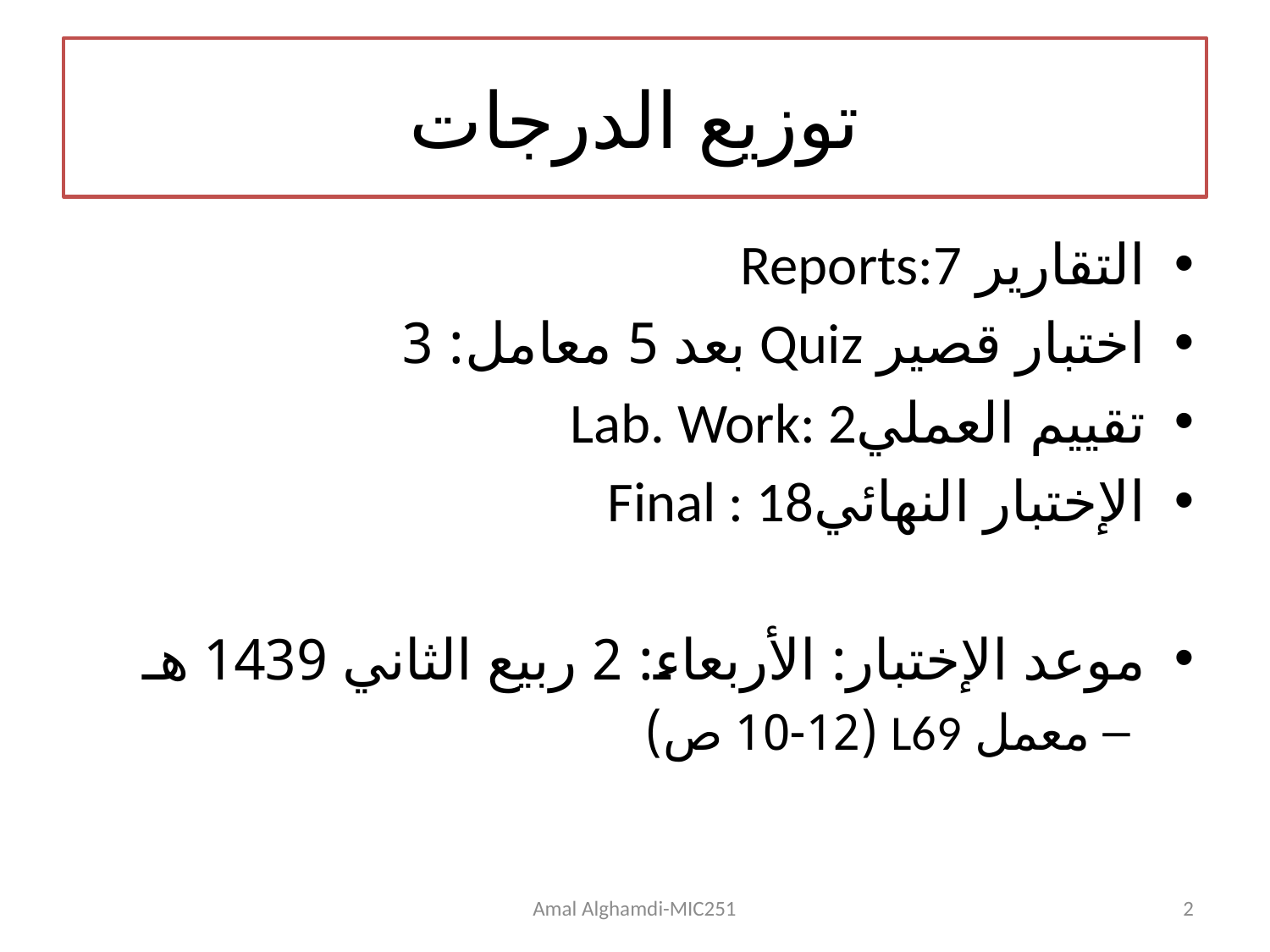

# توزيع الدرجات
التقارير Reports:7
اختبار قصير Quiz بعد 5 معامل: 3
تقييم العمليLab. Work: 2
الإختبار النهائيFinal : 18

موعد الإختبار: الأربعاء: 2 ربيع الثاني 1439 هـ
معمل L69 (10-12 ص)
Amal Alghamdi-MIC251
2